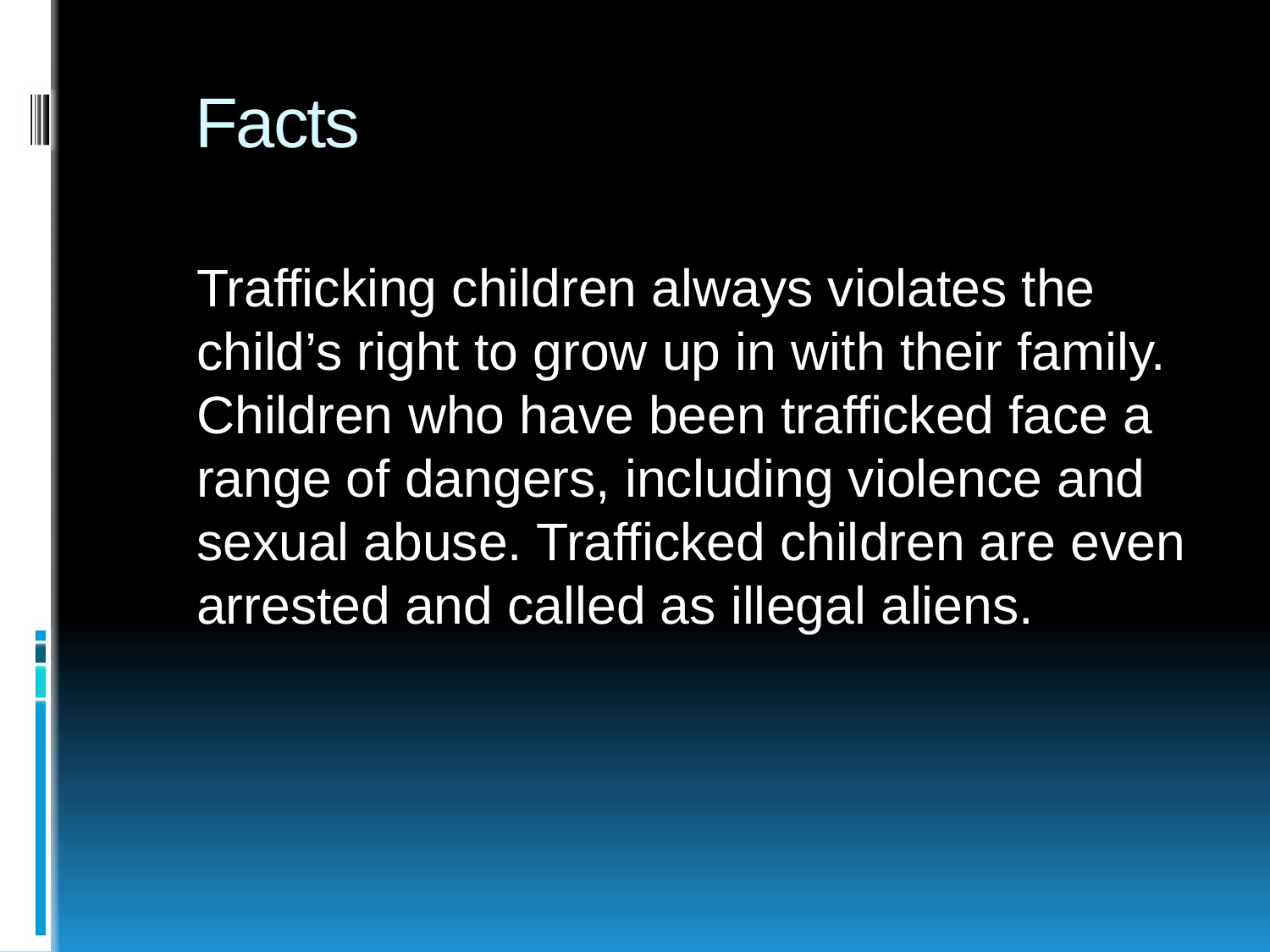

# Facts
	Trafficking children always violates the child’s right to grow up in with their family. Children who have been trafficked face a range of dangers, including violence and sexual abuse. Trafficked children are even arrested and called as illegal aliens.